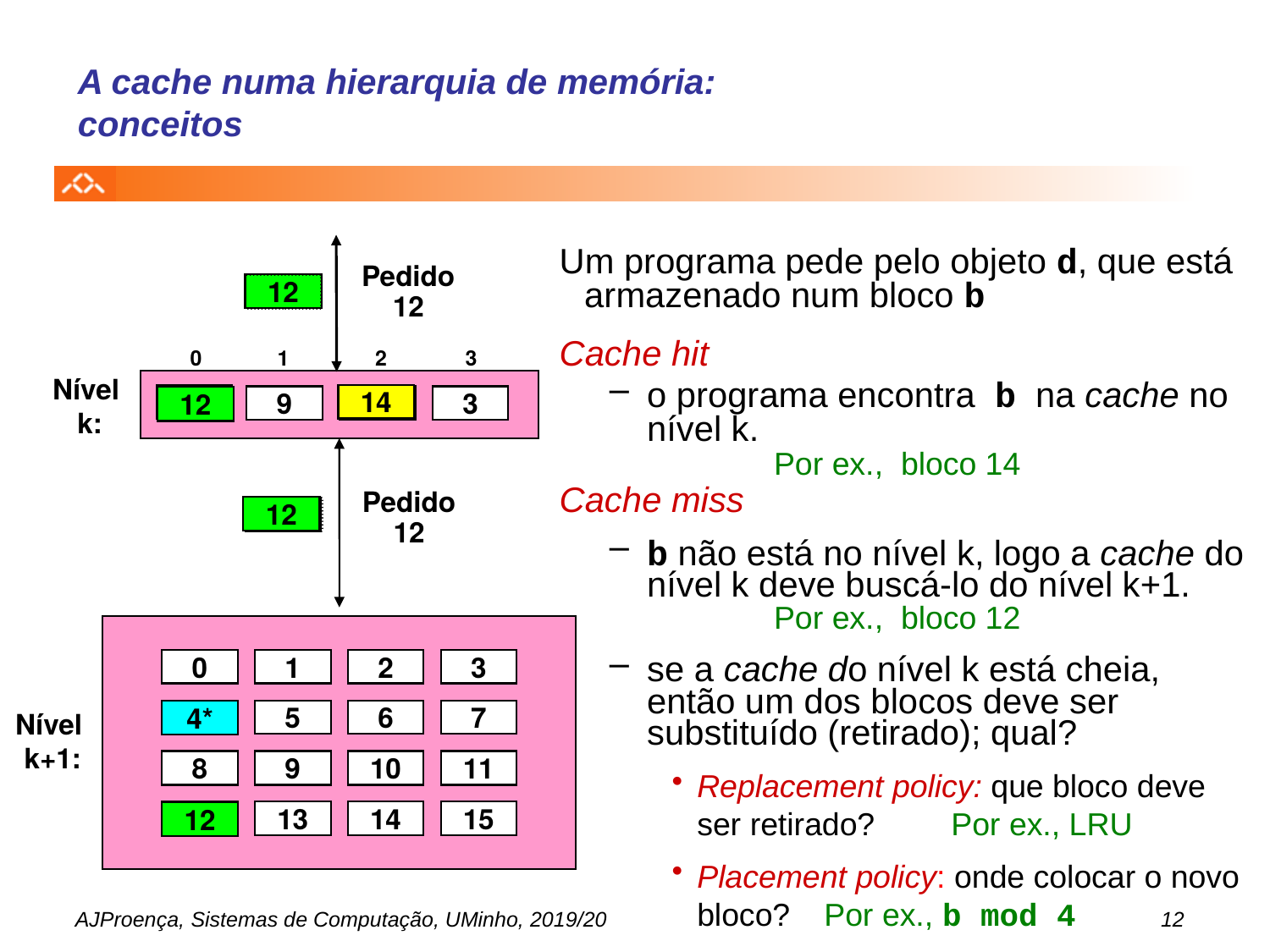

# A cache numa hierarquia de memória: conceitos

Um programa pede pelo objeto d, que está armazenado num bloco b
Cache hit
o programa encontra  b  na cache no nível k.
	Por ex.,  bloco 14
Cache miss
b não está no nível k, logo a cache do nível k deve buscá-lo do nível k+1.            	Por ex.,  bloco 12
se a cache do nível k está cheia, então um dos blocos deve ser substituído (retirado); qual?
Replacement policy: que bloco deve ser retirado? 	Por ex., LRU
Placement policy: onde colocar o novo bloco? 	Por ex., b mod 4
Pedido
12
Pedido
14
14
12

0
1
2
3
Nível
 k:

14
4*
9
14
3
12
4*

Pedido
12
12

4*

0
1
2
3
Nível
k+1:
4
5
6
7
4*
8
9
10
11
12
13
14
15
12